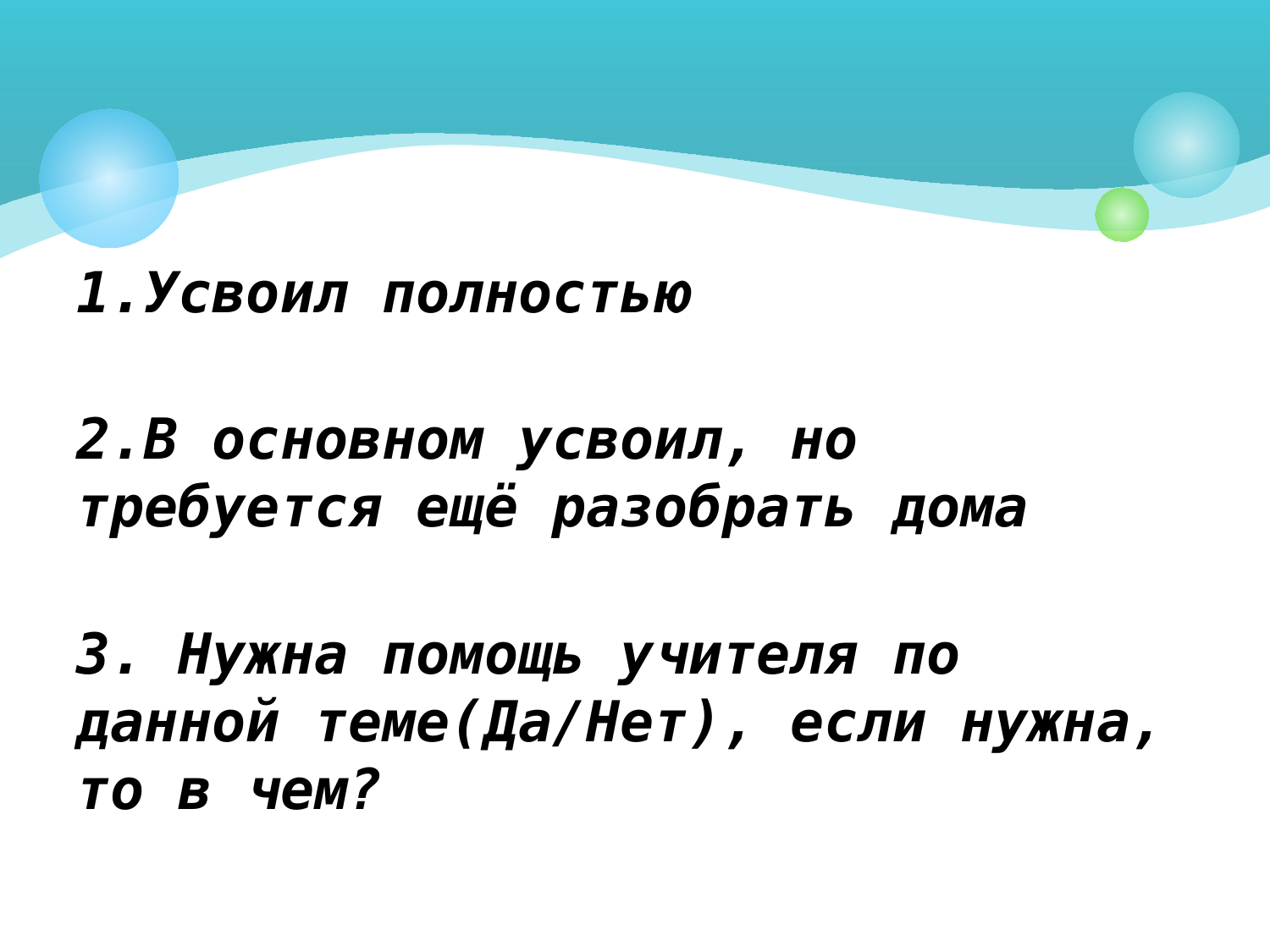

#
1.Усвоил полностью
2.В основном усвоил, но требуется ещё разобрать дома
3. Нужна помощь учителя по данной теме(Да/Нет), если нужна, то в чем?